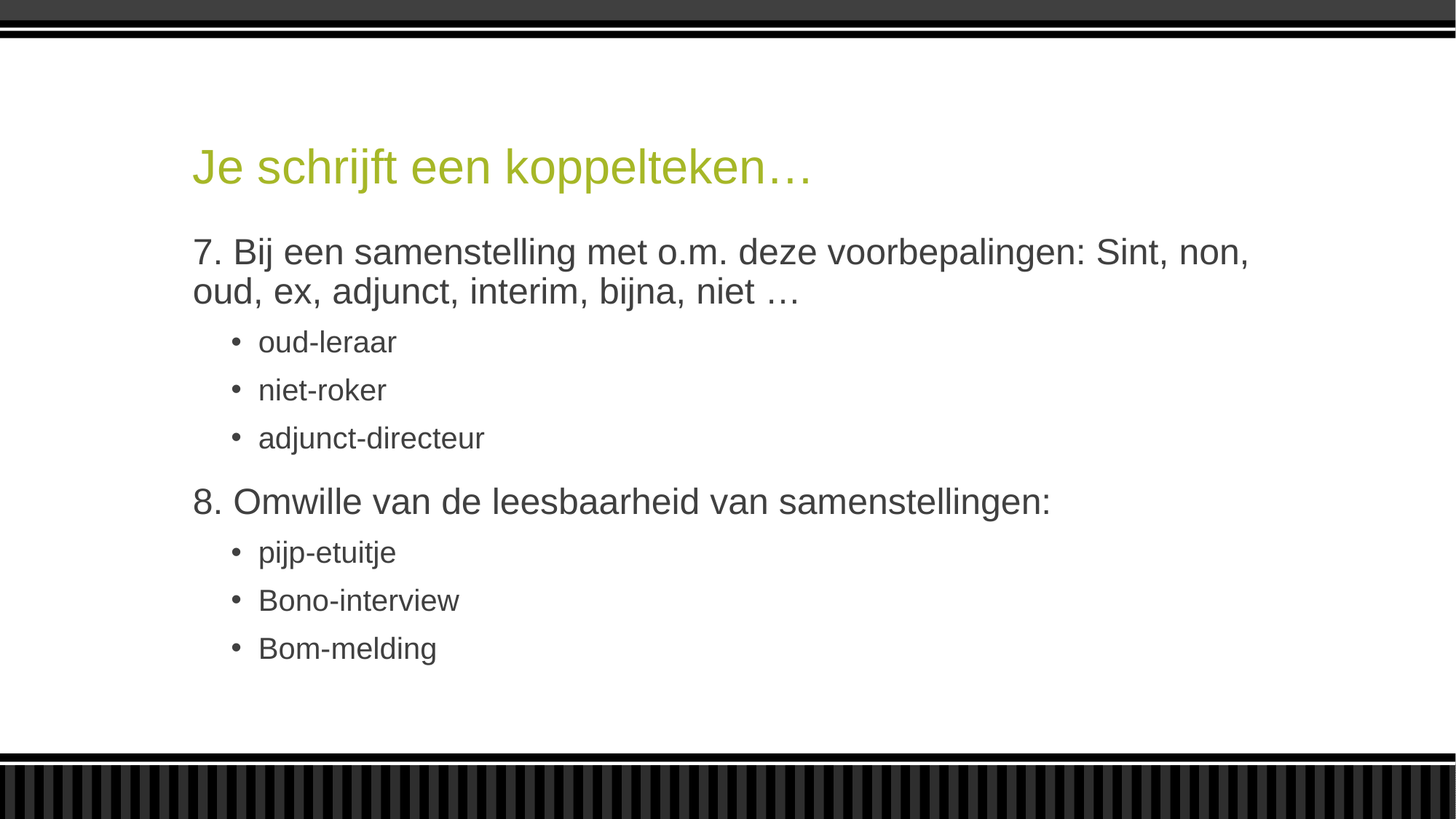

# Je schrijft een koppelteken…
7. Bij een samenstelling met o.m. deze voorbepalingen: Sint, non, oud, ex, adjunct, interim, bijna, niet …
oud-leraar
niet-roker
adjunct-directeur
8. Omwille van de leesbaarheid van samenstellingen:
pijp-etuitje
Bono-interview
Bom-melding